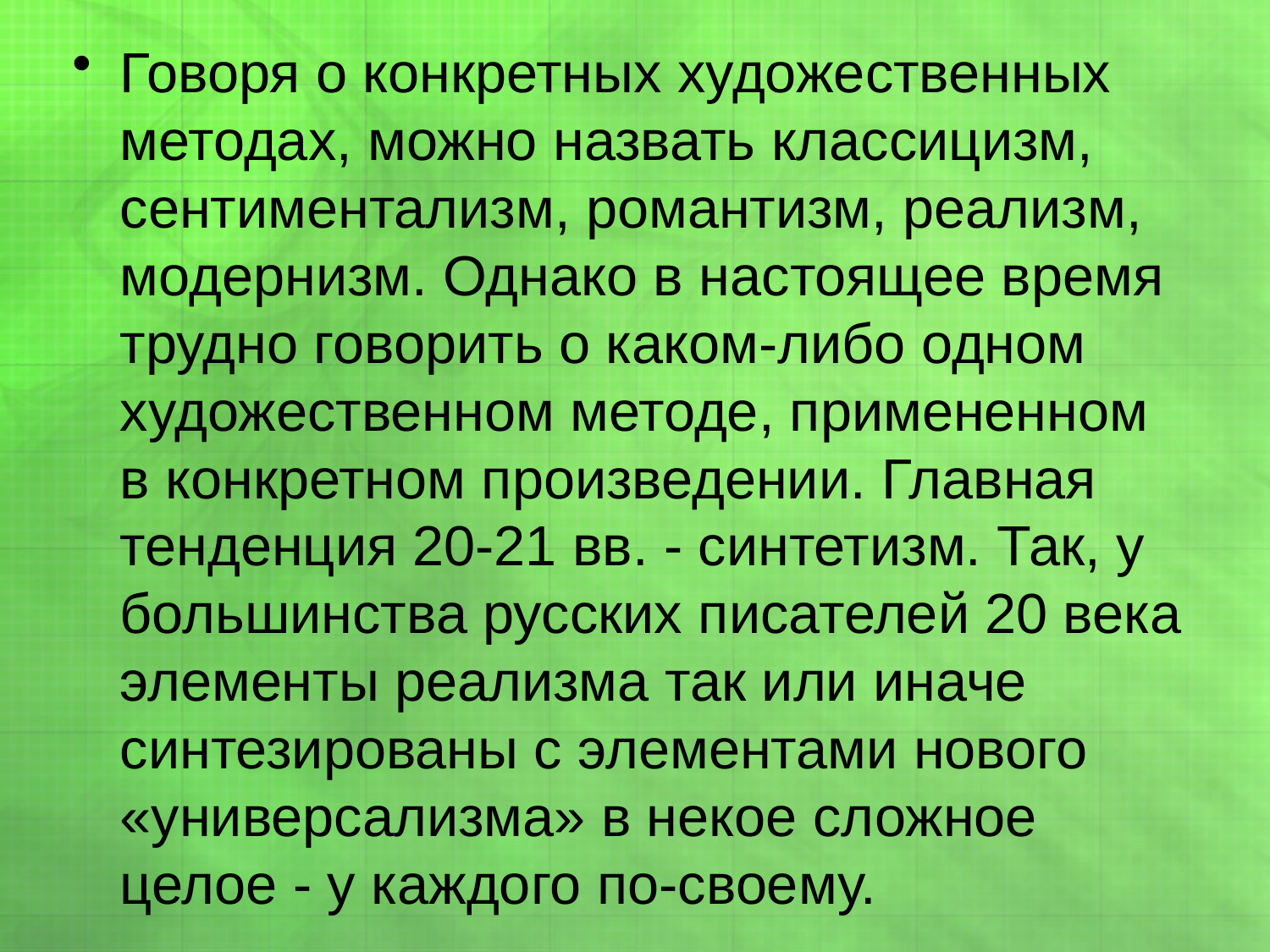

#
Говоря о конкретных художественных методах, можно назвать классицизм, сентиментализм, романтизм, реализм, модернизм. Однако в настоящее время трудно говорить о каком-либо одном художественном методе, примененном в конкретном произведении. Главная тенденция 20-21 вв. - синтетизм. Так, у большинства русских писателей 20 века элементы реализма так или иначе синтезированы с элементами нового «универсализма» в некое сложное целое - у каждого по-своему.